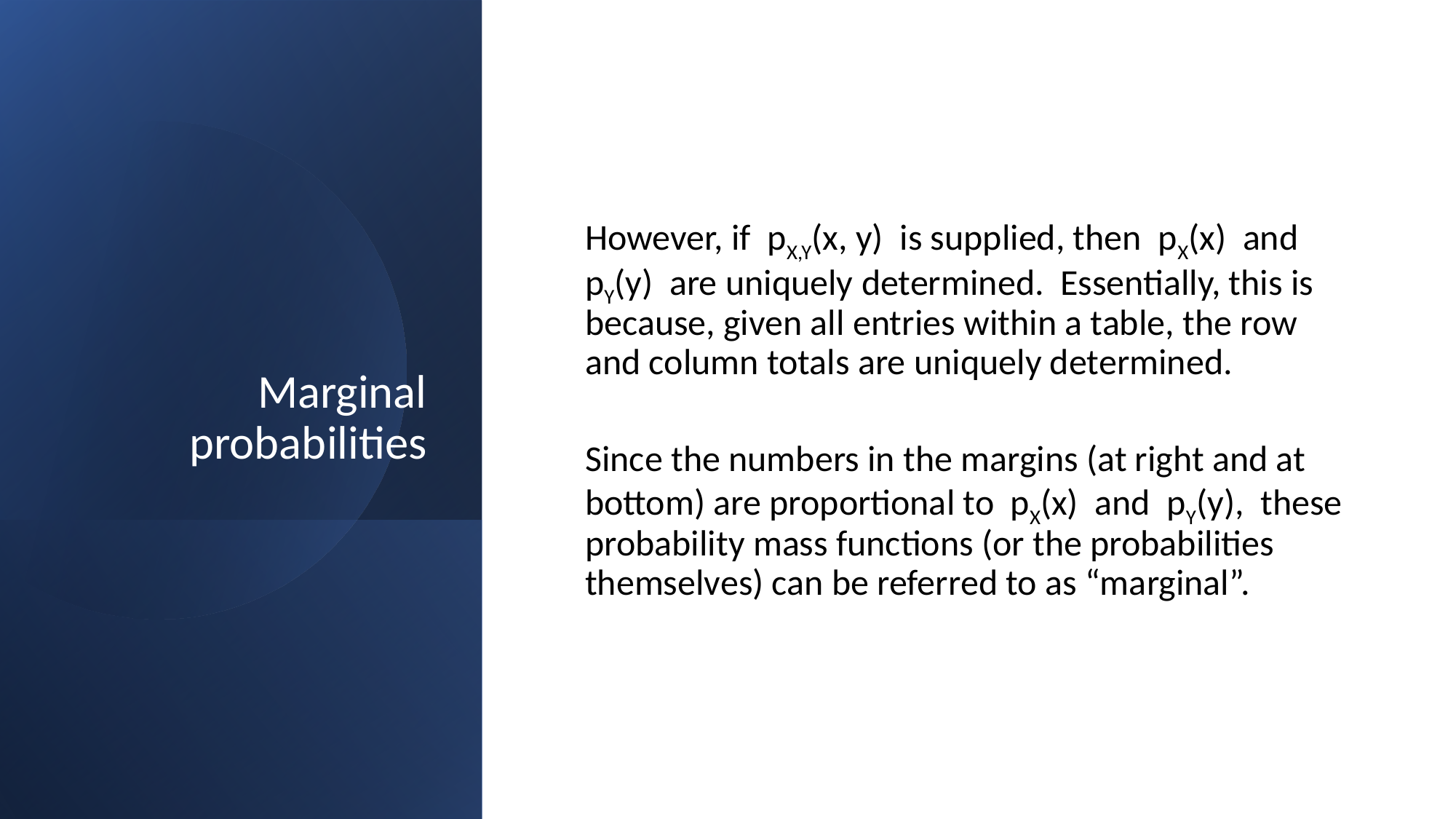

# Marginal probabilities
However, if  pX,Y(x, y)  is supplied, then  pX(x)  and  pY(y)  are uniquely determined.  Essentially, this is because, given all entries within a table, the row and column totals are uniquely determined.

Since the numbers in the margins (at right and at bottom) are proportional to  pX(x)  and  pY(y),  these probability mass functions (or the probabilities themselves) can be referred to as “marginal”.